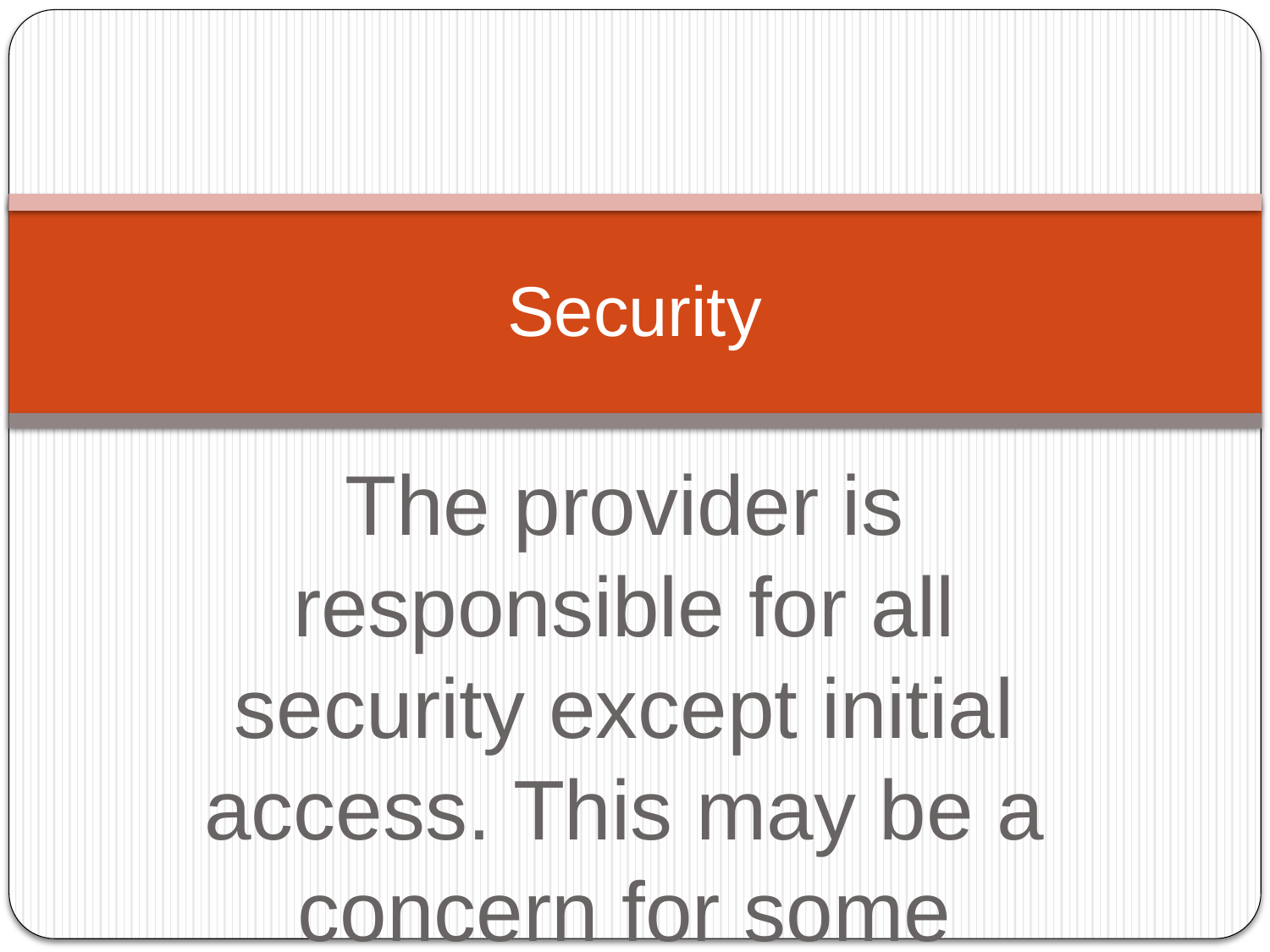

# Security
The provider is responsible for all security except initial access. This may be a concern for some customers